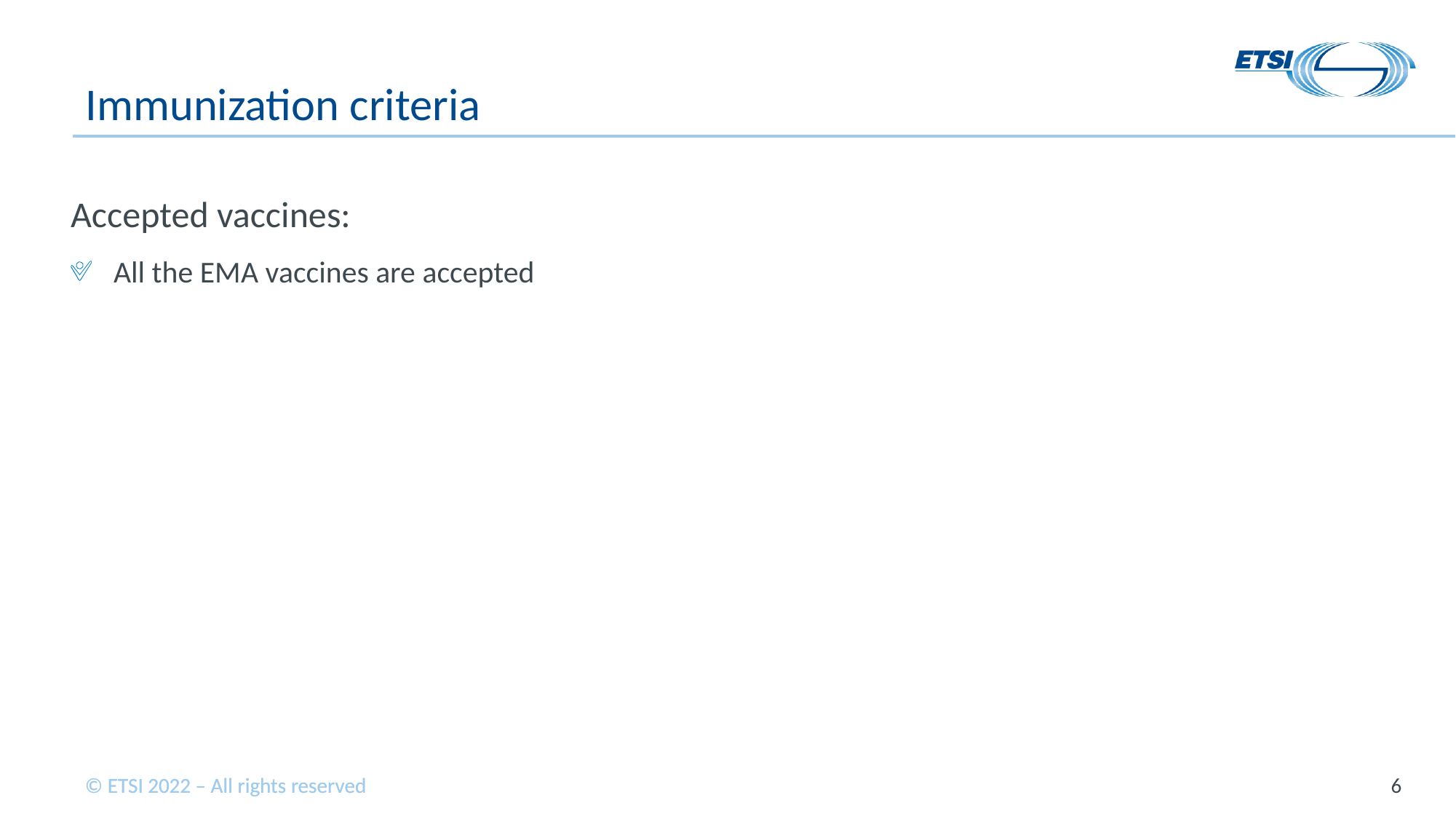

# Immunization criteria
Accepted vaccines:
All the EMA vaccines are accepted